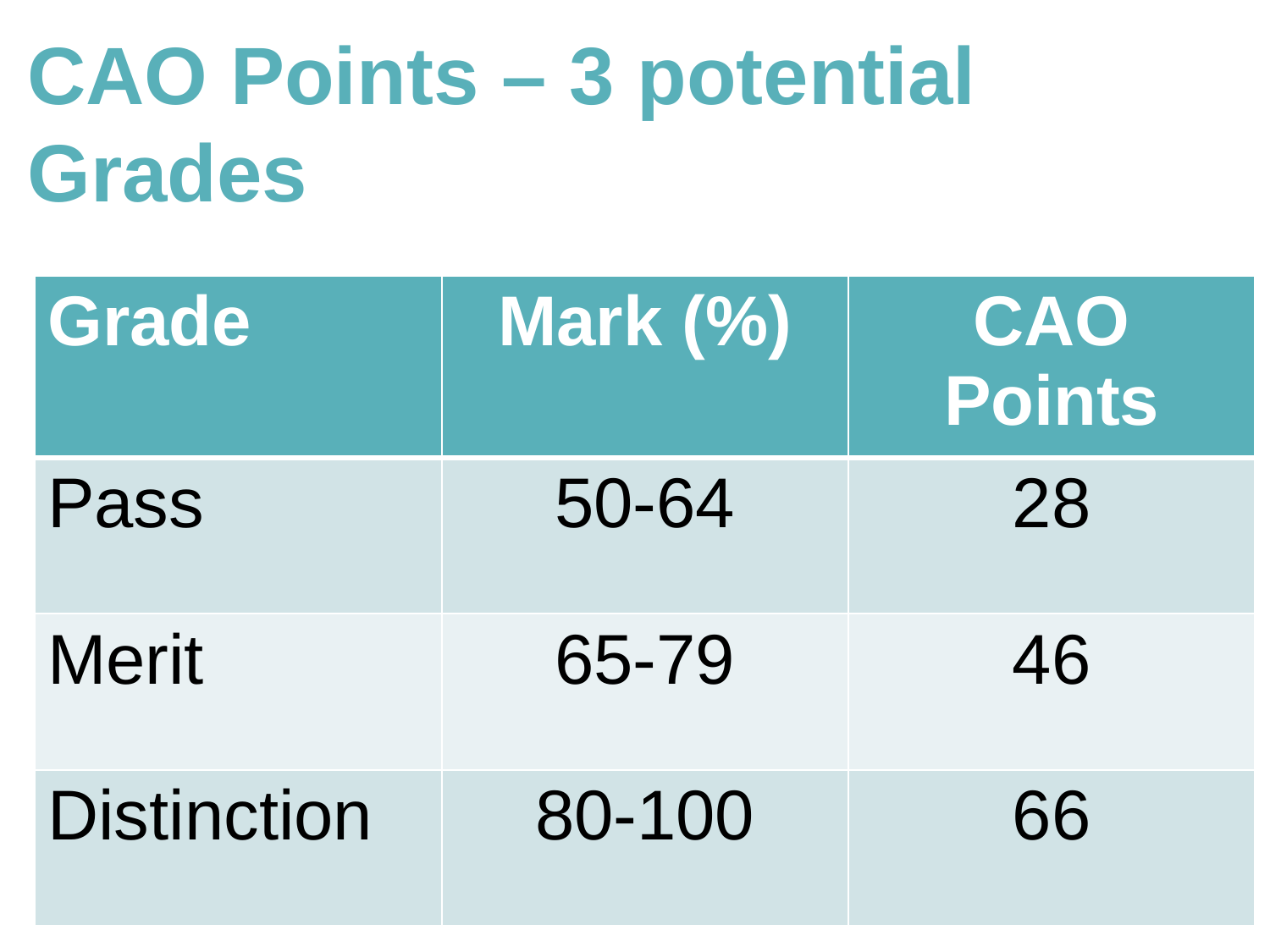

CAO Points – 3 potential Grades
| Grade | Mark (%) | CAO Points |
| --- | --- | --- |
| Pass | 50-64 | 28 |
| Merit | 65-79 | 46 |
| Distinction | 80-100 | 66 |